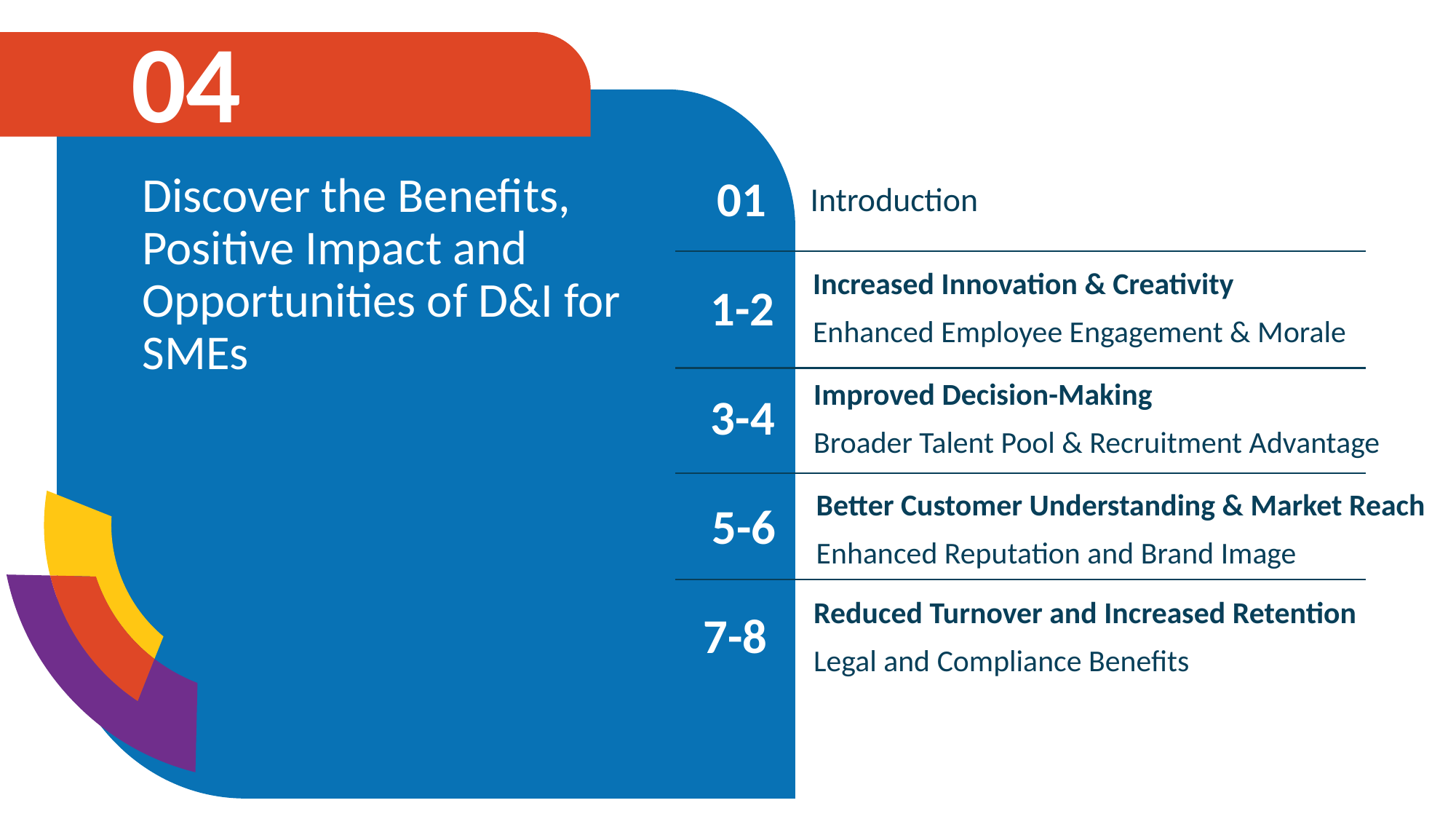

04
01
Introduction
Discover the Benefits, Positive Impact and Opportunities of D&I for SMEs

1-2
Increased Innovation & Creativity
Enhanced Employee Engagement & Morale

3-4
Improved Decision-Making
Broader Talent Pool & Recruitment Advantage
5-6
Better Customer Understanding & Market Reach
Enhanced Reputation and Brand Image

7-8
Reduced Turnover and Increased Retention
Legal and Compliance Benefits